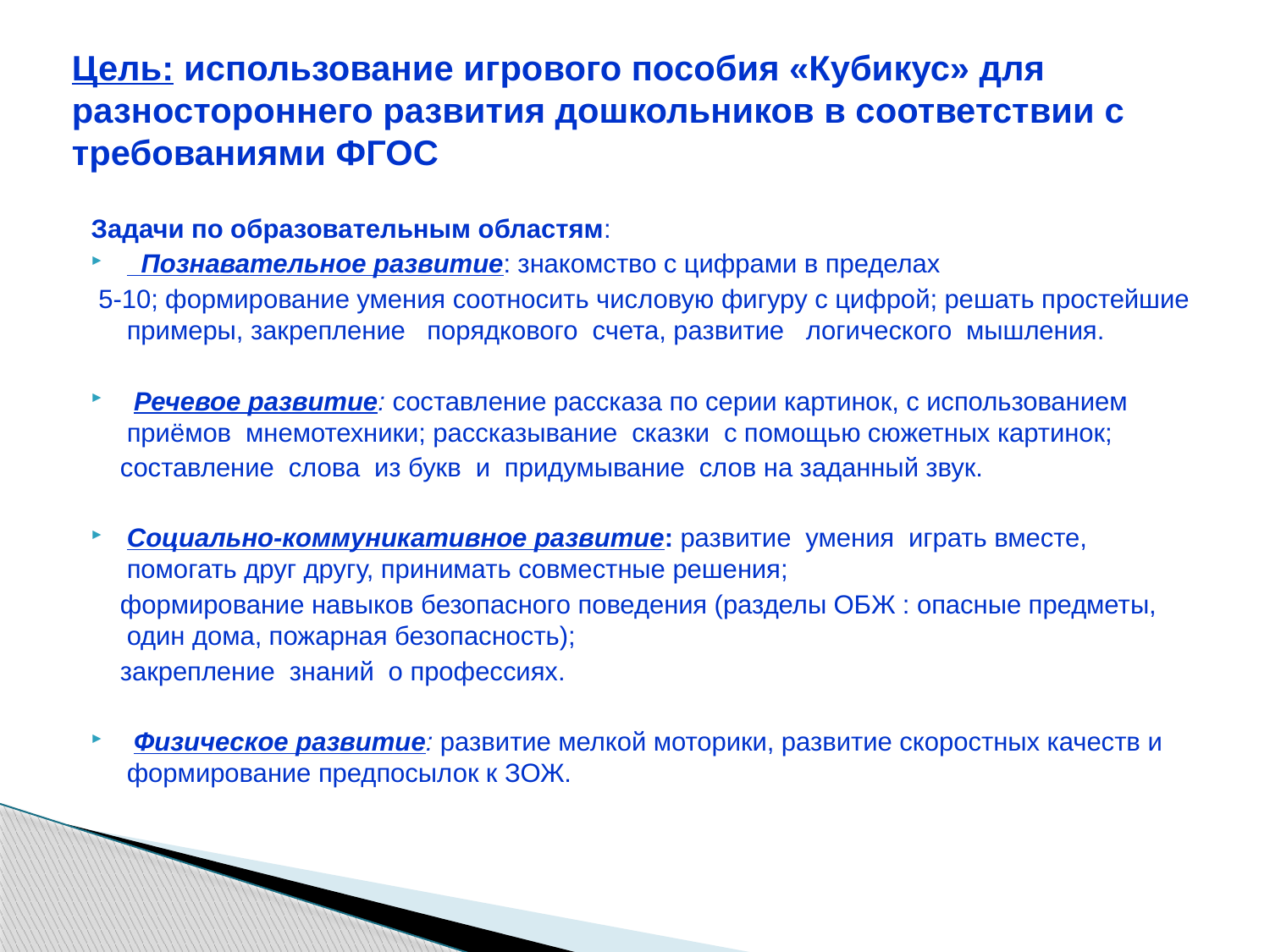

# Цель: использование игрового пособия «Кубикус» для разностороннего развития дошкольников в соответствии с требованиями ФГОС
Задачи по образовательным областям:
  Познавательное развитие: знакомство с цифрами в пределах
 5-10; формирование умения соотносить числовую фигуру с цифрой; решать простейшие примеры, закрепление   порядкового  счета, развитие   логического  мышления.

 Речевое развитие: составление рассказа по серии картинок, с использованием  приёмов  мнемотехники; рассказывание  сказки  с помощью сюжетных картинок;
    составление  слова  из букв  и  придумывание  слов на заданный звук.

Социально-коммуникативное развитие: развитие  умения  играть вместе, помогать друг другу, принимать совместные решения;
    формирование навыков безопасного поведения (разделы ОБЖ : опасные предметы, один дома, пожарная безопасность);
    закрепление  знаний  о профессиях.

 Физическое развитие: развитие мелкой моторики, развитие скоростных качеств и формирование предпосылок к ЗОЖ.